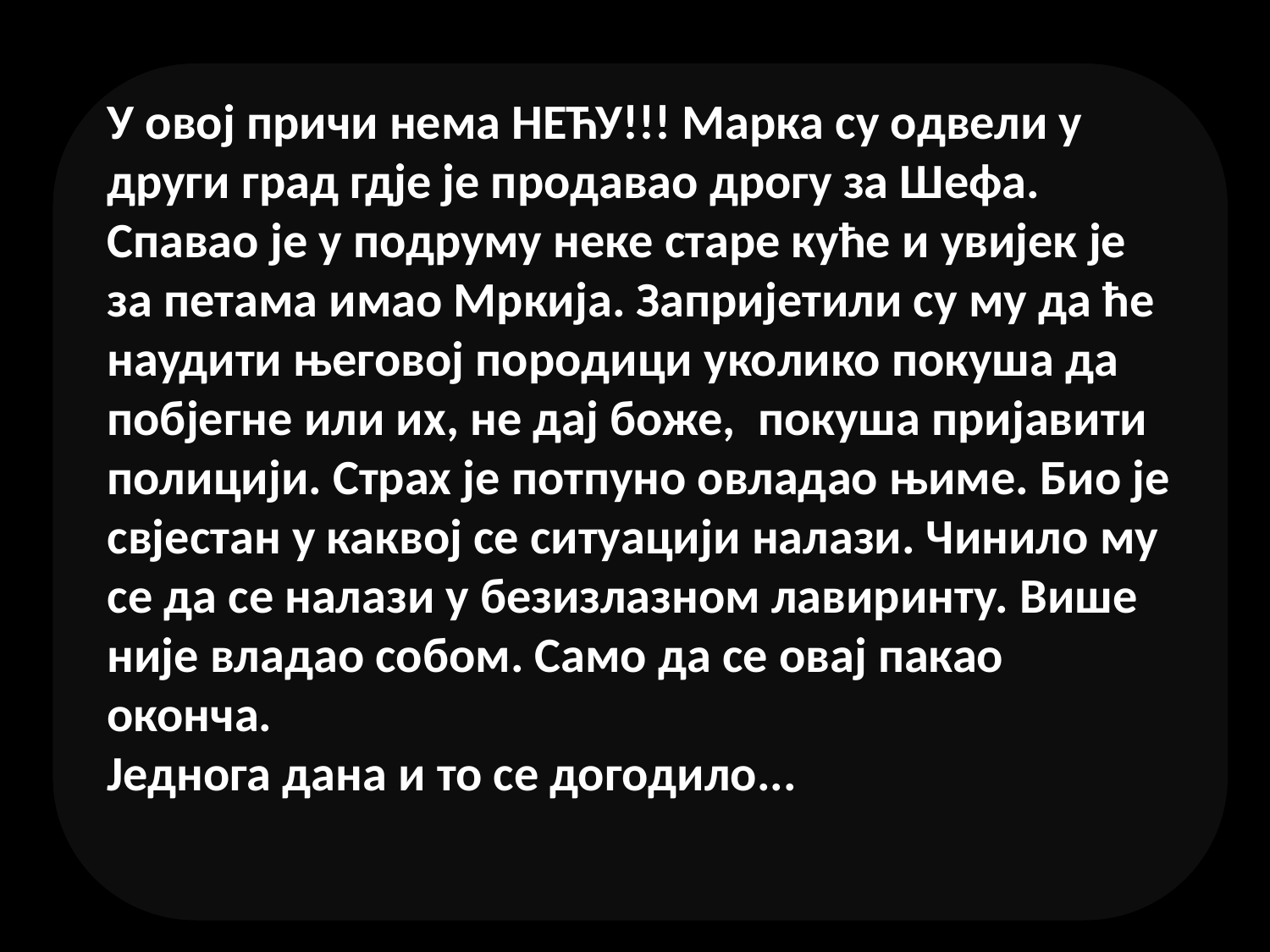

У овој причи нема НЕЋУ!!! Марка су одвели у други град гдје је продавао дрогу за Шефа. Спавао је у подруму неке старе куће и увијек је за петама имао Мркија. Запријетили су му да ће наудити његовој породици уколико покуша да побјегне или их, не дај боже,  покуша пријавити полицији. Страх је потпуно овладао њиме. Био је свјестан у каквој се ситуацији налази. Чинило му се да се налази у безизлазном лавиринту. Више није владао собом. Само да се овај пакао оконча.
Једнога дана и то се догодило...